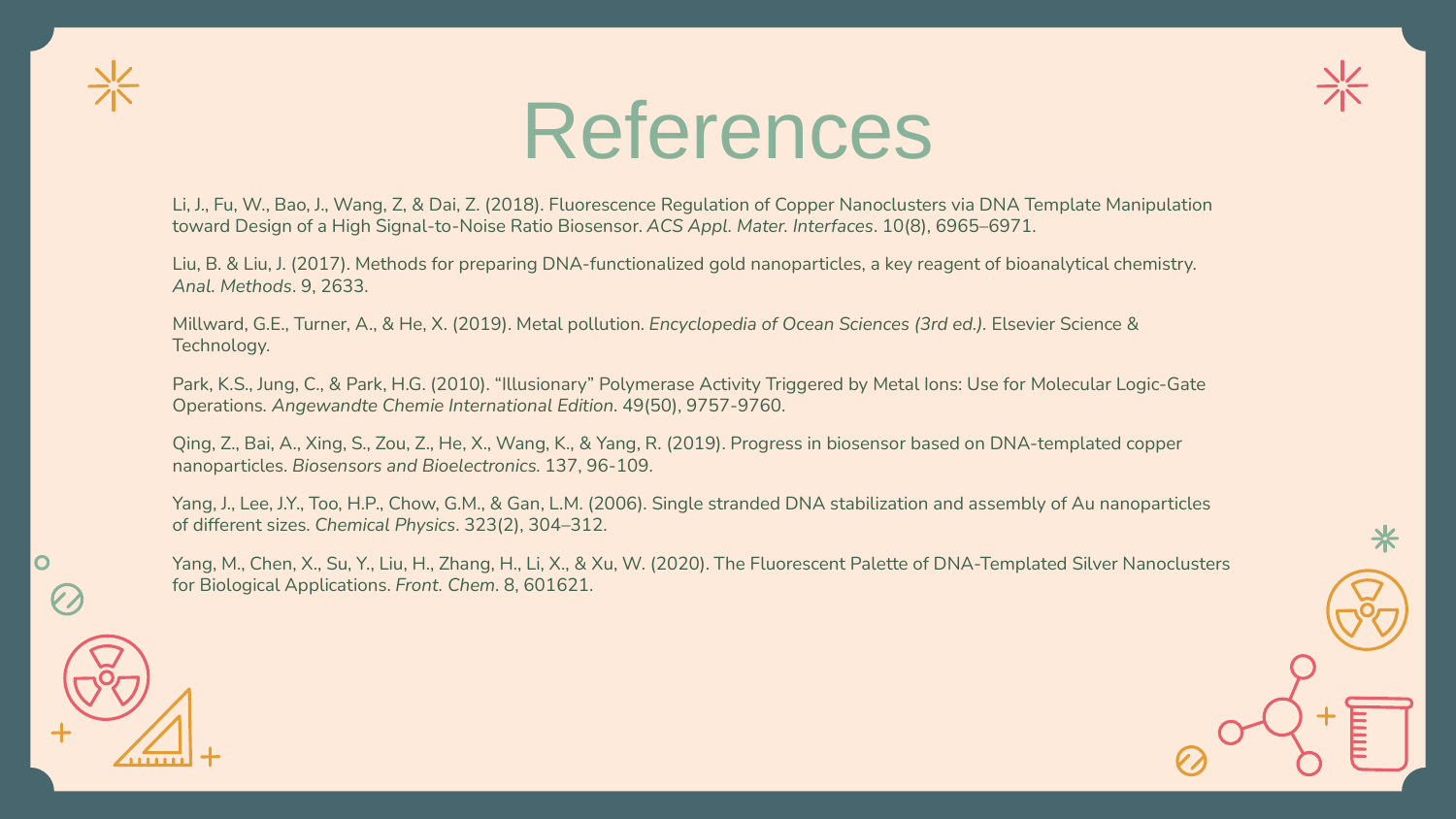

# References
Li, J., Fu, W., Bao, J., Wang, Z, & Dai, Z. (2018). Fluorescence Regulation of Copper Nanoclusters via DNA Template Manipulation toward Design of a High Signal-to-Noise Ratio Biosensor. ACS Appl. Mater. Interfaces. 10(8), 6965–6971.
Liu, B. & Liu, J. (2017). Methods for preparing DNA-functionalized gold nanoparticles, a key reagent of bioanalytical chemistry. Anal. Methods. 9, 2633.
Millward, G.E., Turner, A., & He, X. (2019). Metal pollution. Encyclopedia of Ocean Sciences (3rd ed.). Elsevier Science & Technology.
Park, K.S., Jung, C., & Park, H.G. (2010). “Illusionary” Polymerase Activity Triggered by Metal Ions: Use for Molecular Logic-Gate Operations. Angewandte Chemie International Edition. 49(50), 9757-9760.
Qing, Z., Bai, A., Xing, S., Zou, Z., He, X., Wang, K., & Yang, R. (2019). Progress in biosensor based on DNA-templated copper nanoparticles. Biosensors and Bioelectronics. 137, 96-109.
Yang, J., Lee, J.Y., Too, H.P., Chow, G.M., & Gan, L.M. (2006). Single stranded DNA stabilization and assembly of Au nanoparticles of different sizes. Chemical Physics. 323(2), 304–312.
Yang, M., Chen, X., Su, Y., Liu, H., Zhang, H., Li, X., & Xu, W. (2020). The Fluorescent Palette of DNA-Templated Silver Nanoclusters for Biological Applications. Front. Chem. 8, 601621.